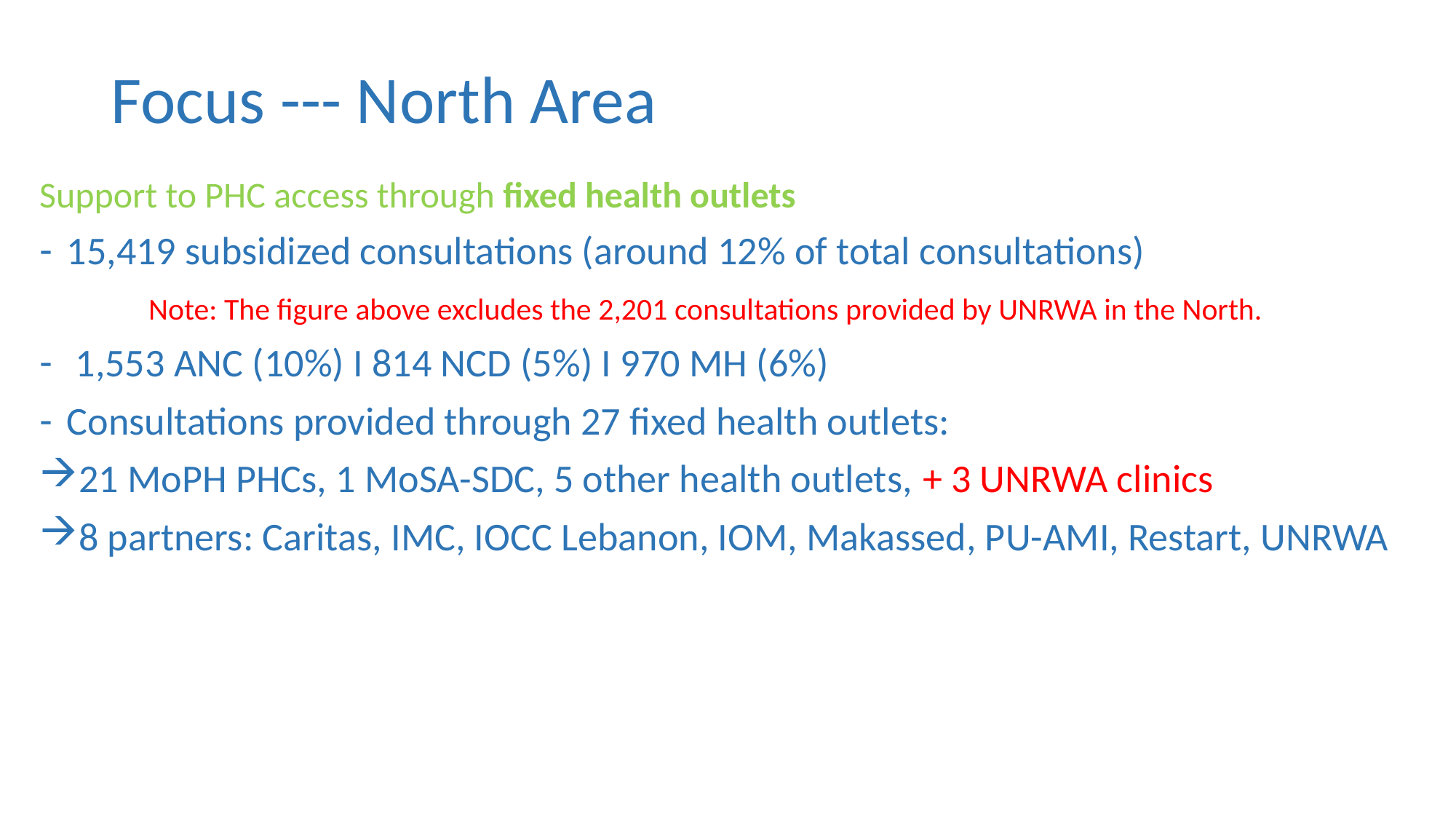

# Focus --- North Area
Support to PHC access through fixed health outlets
15,419 subsidized consultations (around 12% of total consultations)
	Note: The figure above excludes the 2,201 consultations provided by UNRWA in the North.
 1,553 ANC (10%) I 814 NCD (5%) I 970 MH (6%)
Consultations provided through 27 fixed health outlets:
21 MoPH PHCs, 1 MoSA-SDC, 5 other health outlets, + 3 UNRWA clinics
8 partners: Caritas, IMC, IOCC Lebanon, IOM, Makassed, PU-AMI, Restart, UNRWA